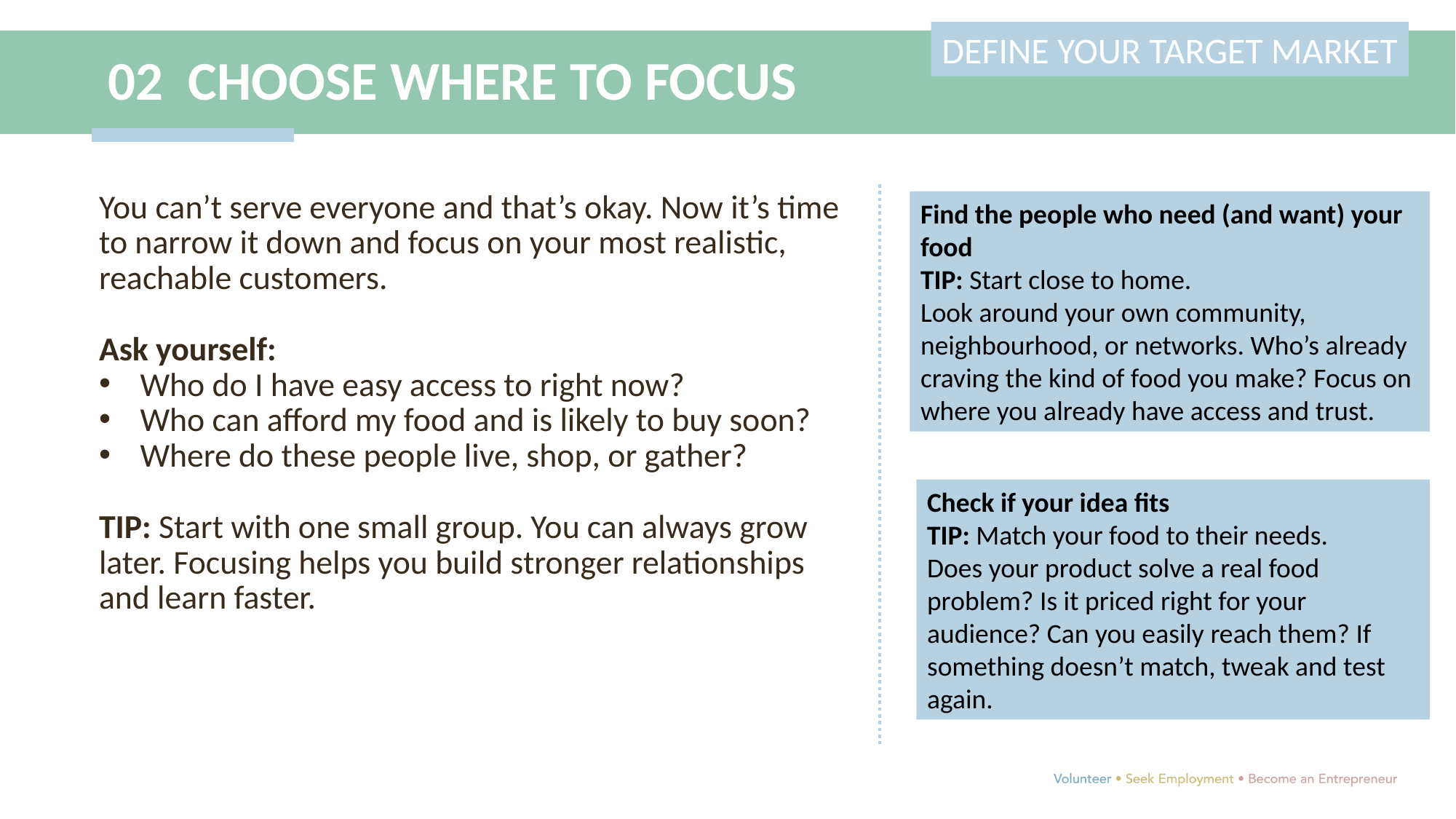

DEFINE YOUR TARGET MARKET
02  CHOOSE WHERE TO FOCUS
You can’t serve everyone and that’s okay. Now it’s time to narrow it down and focus on your most realistic, reachable customers.

Ask yourself:
Who do I have easy access to right now?
Who can afford my food and is likely to buy soon?
Where do these people live, shop, or gather?

TIP: Start with one small group. You can always grow later. Focusing helps you build stronger relationships and learn faster.
Find the people who need (and want) your food
TIP: Start close to home.
Look around your own community, neighbourhood, or networks. Who’s already craving the kind of food you make? Focus on where you already have access and trust.
Check if your idea fits
TIP: Match your food to their needs.
Does your product solve a real food problem? Is it priced right for your audience? Can you easily reach them? If something doesn’t match, tweak and test again.